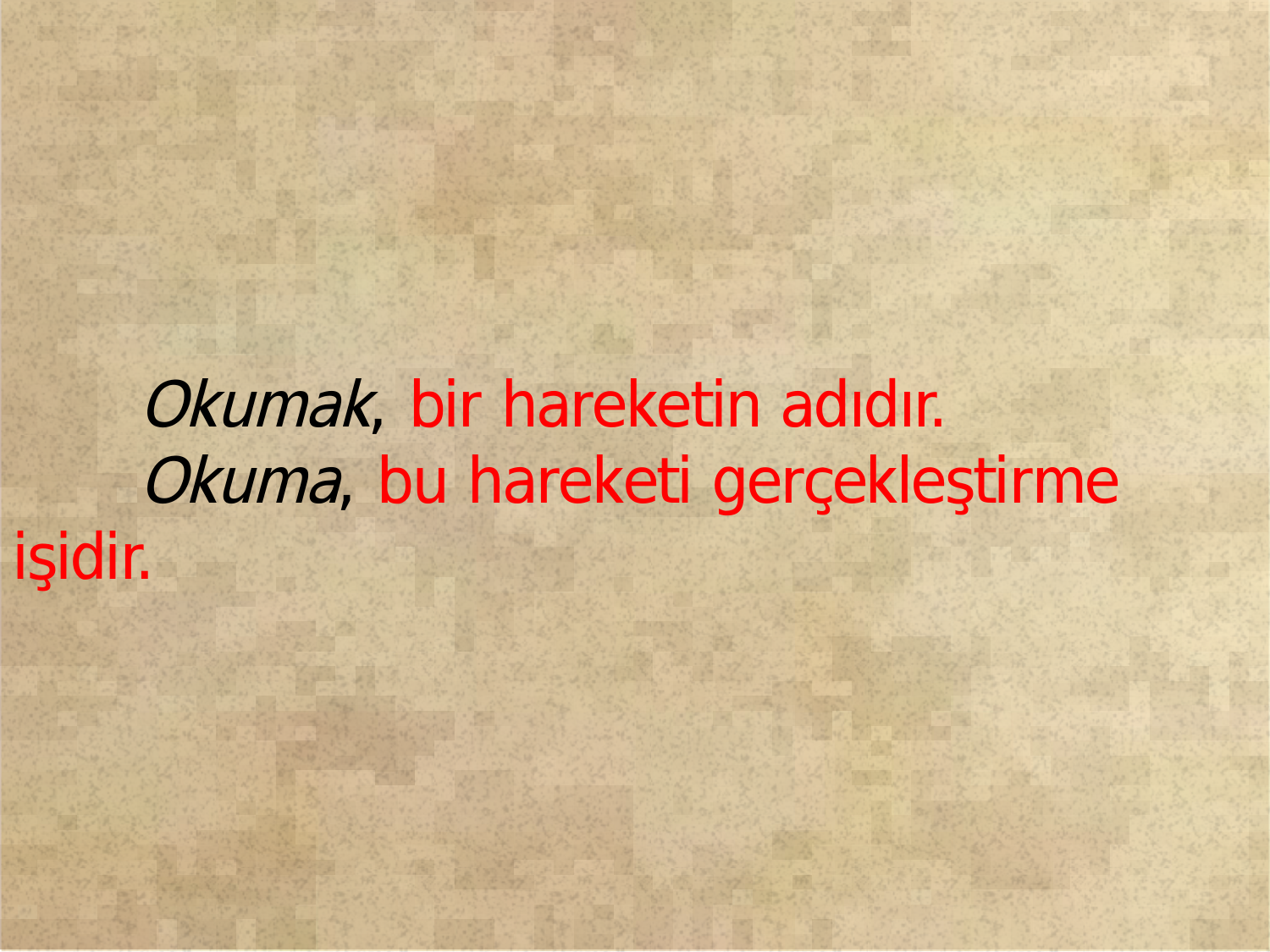

Okumak, bir hareketin adıdır.
	Okuma, bu hareketi gerçekleştirme işidir.